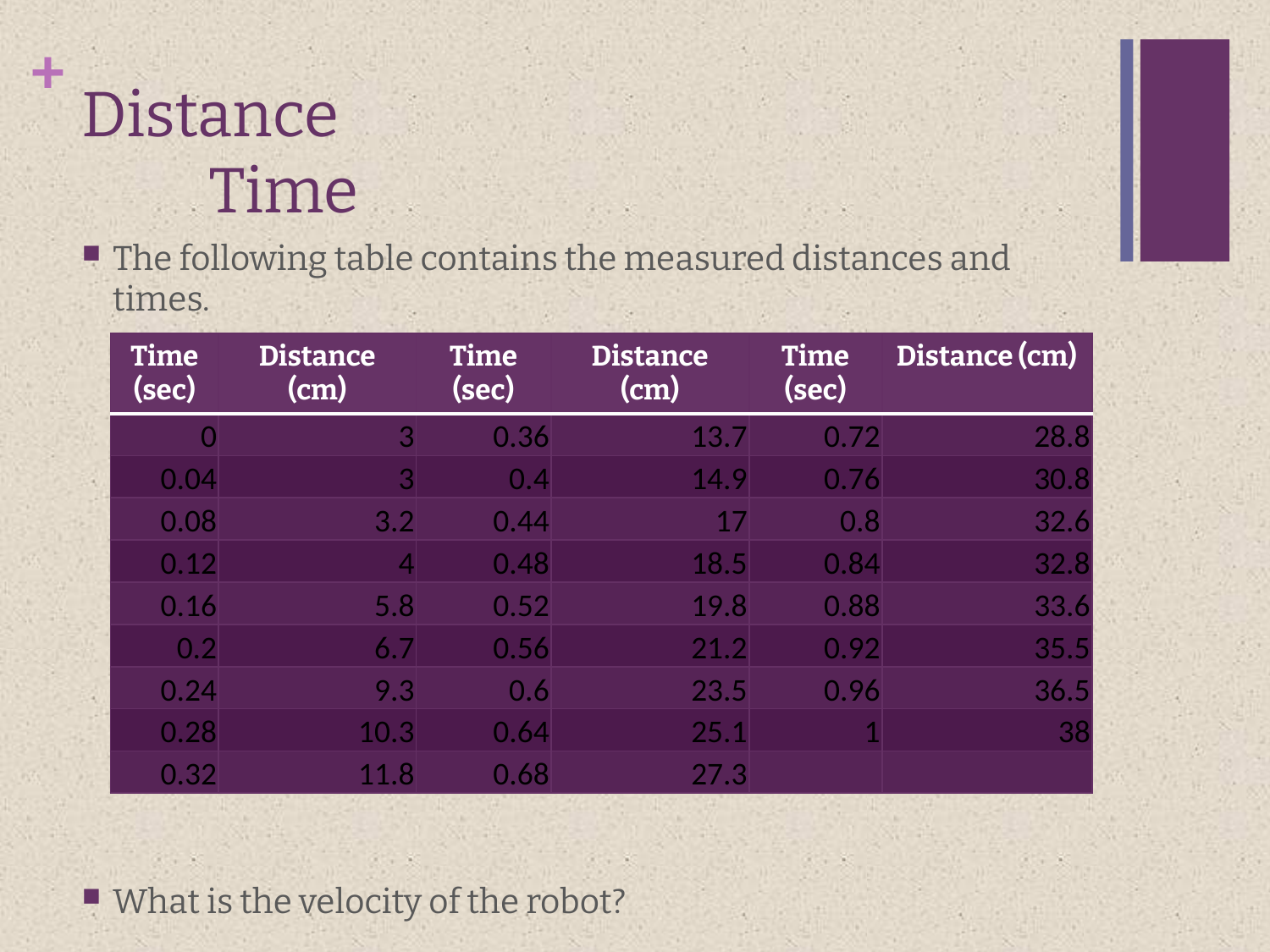

# Distance Time
The following table contains the measured distances and times.

What is the velocity of the robot?
| Time (sec) | Distance (cm) | Time (sec) | Distance (cm) | Time (sec) | Distance (cm) |
| --- | --- | --- | --- | --- | --- |
| 0 | 3 | 0.36 | 13.7 | 0.72 | 28.8 |
| 0.04 | 3 | 0.4 | 14.9 | 0.76 | 30.8 |
| 0.08 | 3.2 | 0.44 | 17 | 0.8 | 32.6 |
| 0.12 | 4 | 0.48 | 18.5 | 0.84 | 32.8 |
| 0.16 | 5.8 | 0.52 | 19.8 | 0.88 | 33.6 |
| 0.2 | 6.7 | 0.56 | 21.2 | 0.92 | 35.5 |
| 0.24 | 9.3 | 0.6 | 23.5 | 0.96 | 36.5 |
| 0.28 | 10.3 | 0.64 | 25.1 | 1 | 38 |
| 0.32 | 11.8 | 0.68 | 27.3 |  |  |